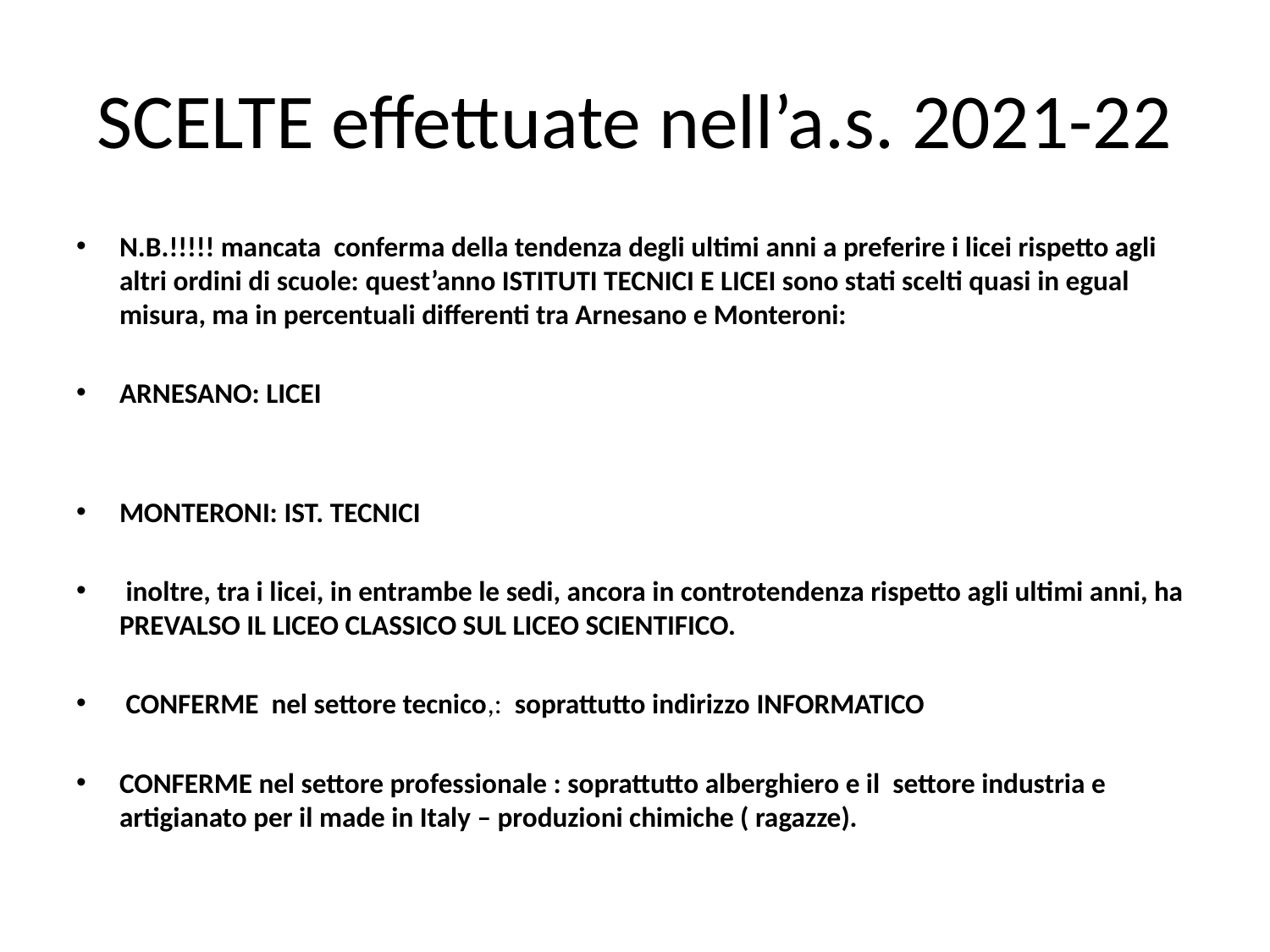

# SCELTE effettuate nell’a.s. 2021-22
N.B.!!!!! mancata  conferma della tendenza degli ultimi anni a preferire i licei rispetto agli altri ordini di scuole: quest’anno ISTITUTI TECNICI E LICEI sono stati scelti quasi in egual misura, ma in percentuali differenti tra Arnesano e Monteroni:

ARNESANO: LICEI

MONTERONI: IST. TECNICI

 inoltre, tra i licei, in entrambe le sedi, ancora in controtendenza rispetto agli ultimi anni, ha PREVALSO IL LICEO CLASSICO SUL LICEO SCIENTIFICO.

 CONFERME  nel settore tecnico,:  soprattutto indirizzo INFORMATICO

CONFERME nel settore professionale : soprattutto alberghiero e il  settore industria e artigianato per il made in Italy – produzioni chimiche ( ragazze).